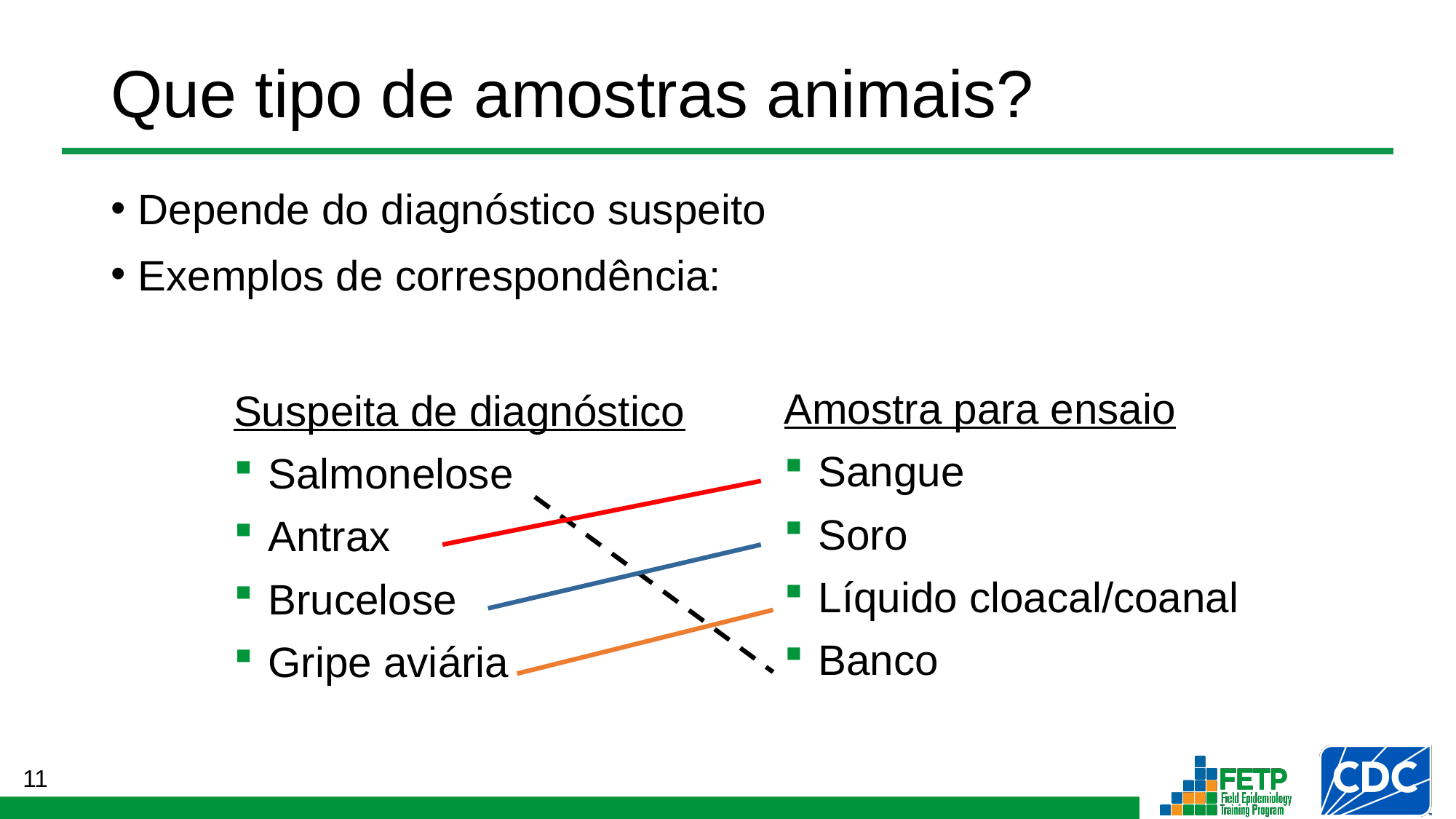

# Que tipo de amostras animais?
Depende do diagnóstico suspeito
Exemplos de correspondência:
Amostra para ensaio
Sangue
Soro
Líquido cloacal/coanal
Banco
Suspeita de diagnóstico
Salmonelose
Antrax
Brucelose
Gripe aviária